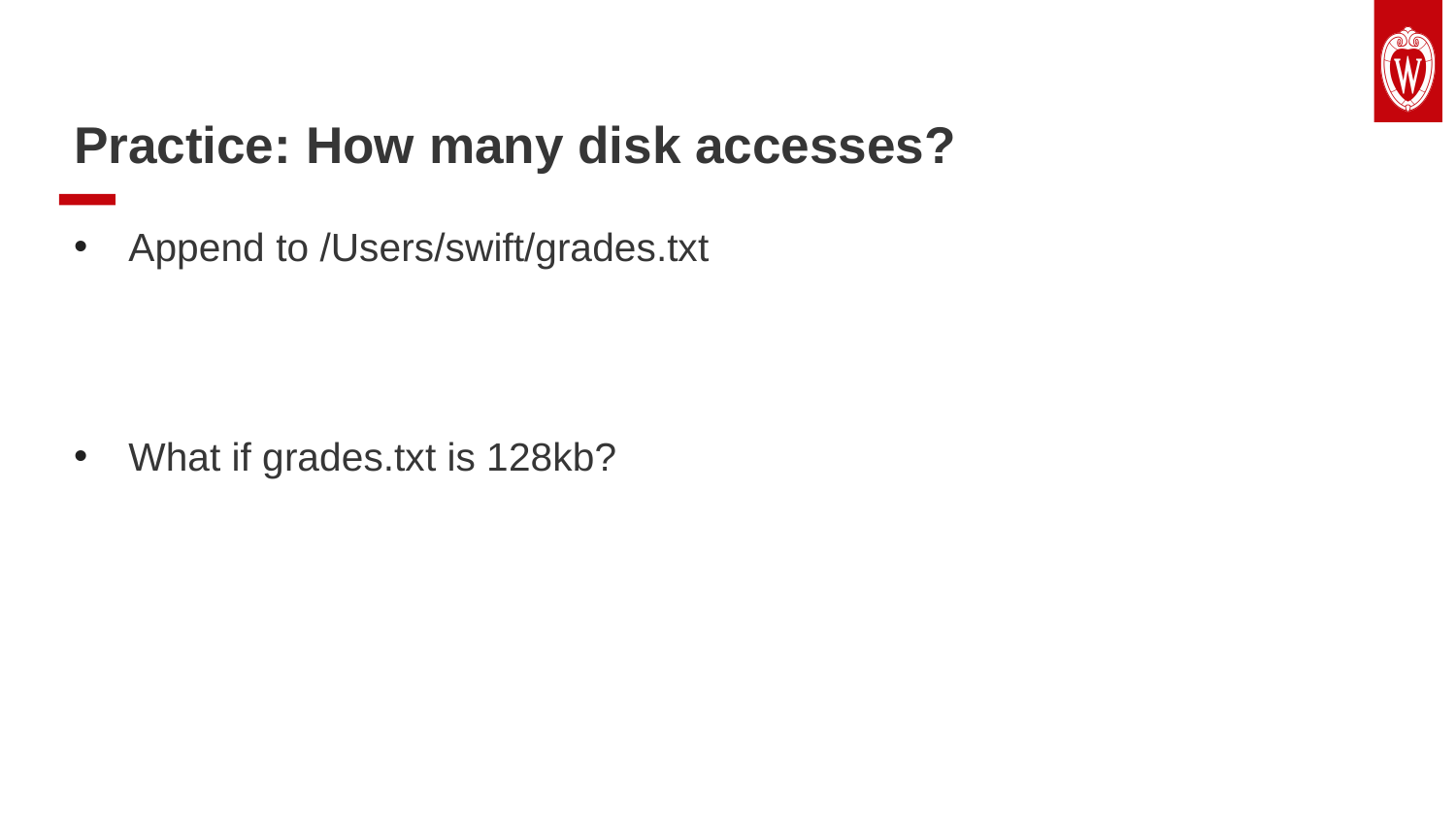

Practice: How many disk accesses?
Append to /Users/swift/grades.txt

What if grades.txt is 128kb?